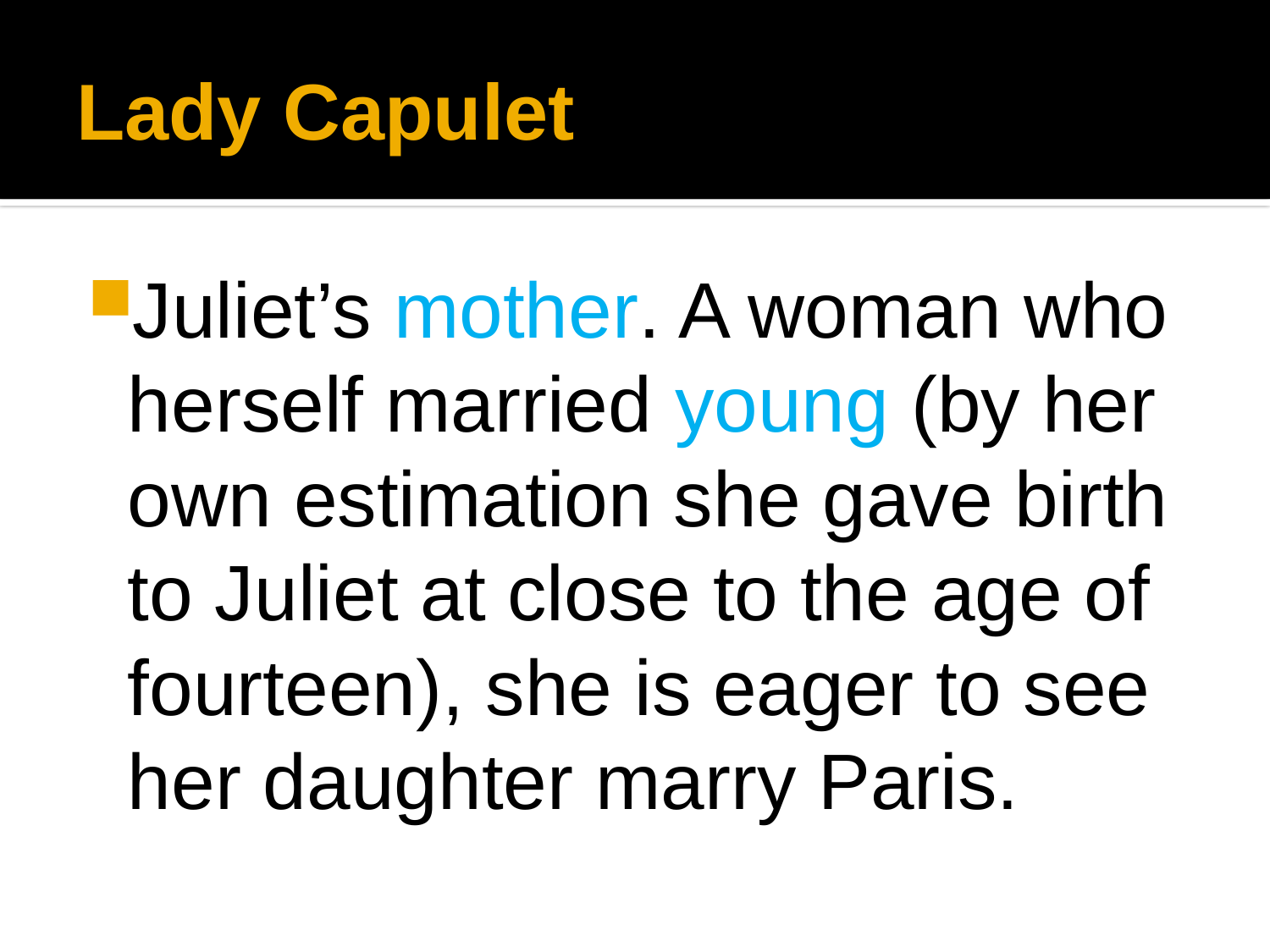

# Lady Capulet
Juliet’s mother. A woman who herself married young (by her own estimation she gave birth to Juliet at close to the age of fourteen), she is eager to see her daughter marry Paris.